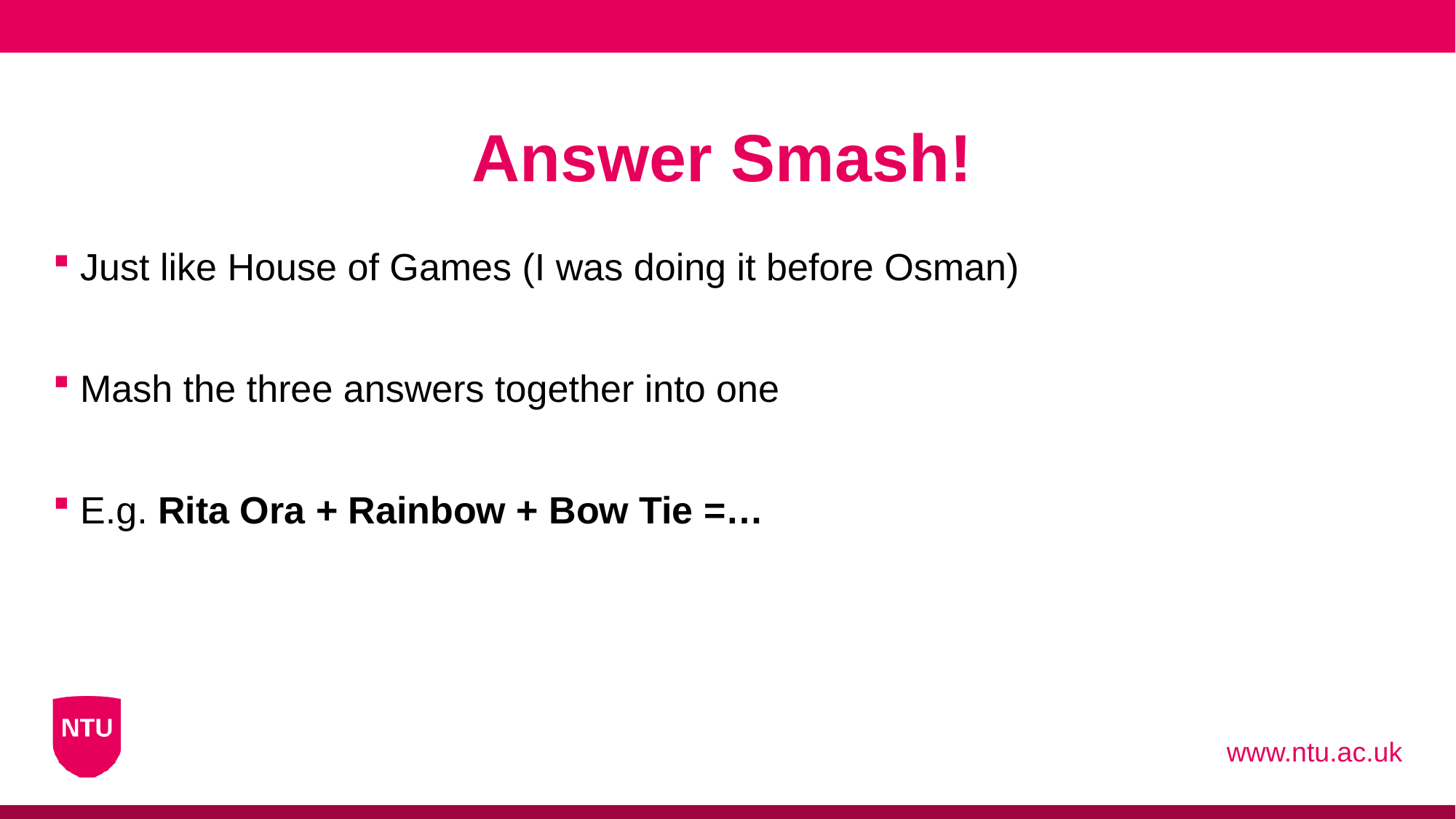

# Answer Smash!
Just like House of Games (I was doing it before Osman)

Mash the three answers together into one

E.g. Rita Ora + Rainbow + Bow Tie =…

www.ntu.ac.uk